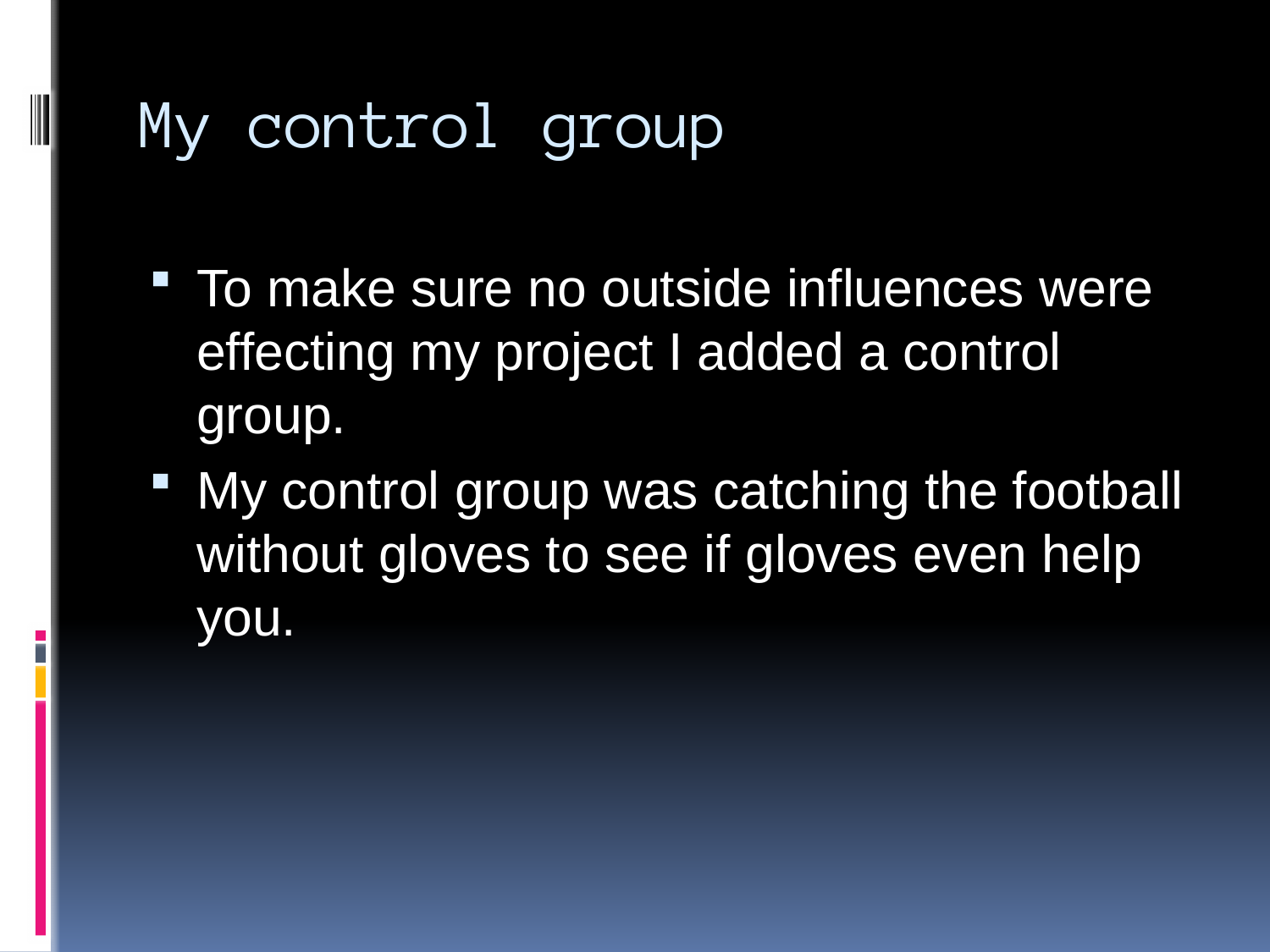

# My control group
To make sure no outside influences were effecting my project I added a control group.
My control group was catching the football without gloves to see if gloves even help you.